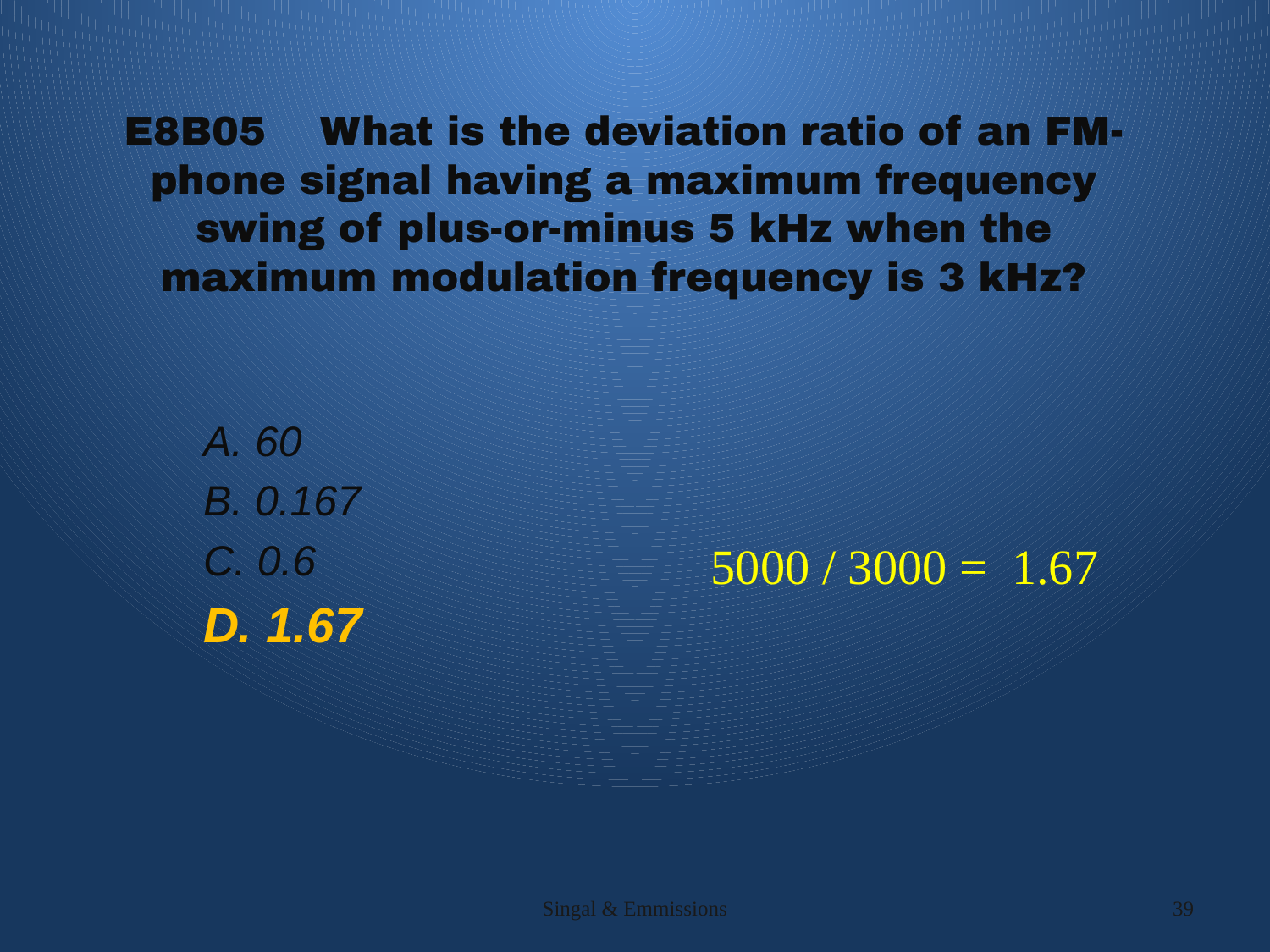

# E8B05    What is the deviation ratio of an FM-phone signal having a maximum frequency swing of plus-or-minus 5 kHz when the maximum modulation frequency is 3 kHz?

A. 60
B. 0.167
C. 0.6
D. 1.67
5000 / 3000 =  1.67
Singal & Emmissions
39